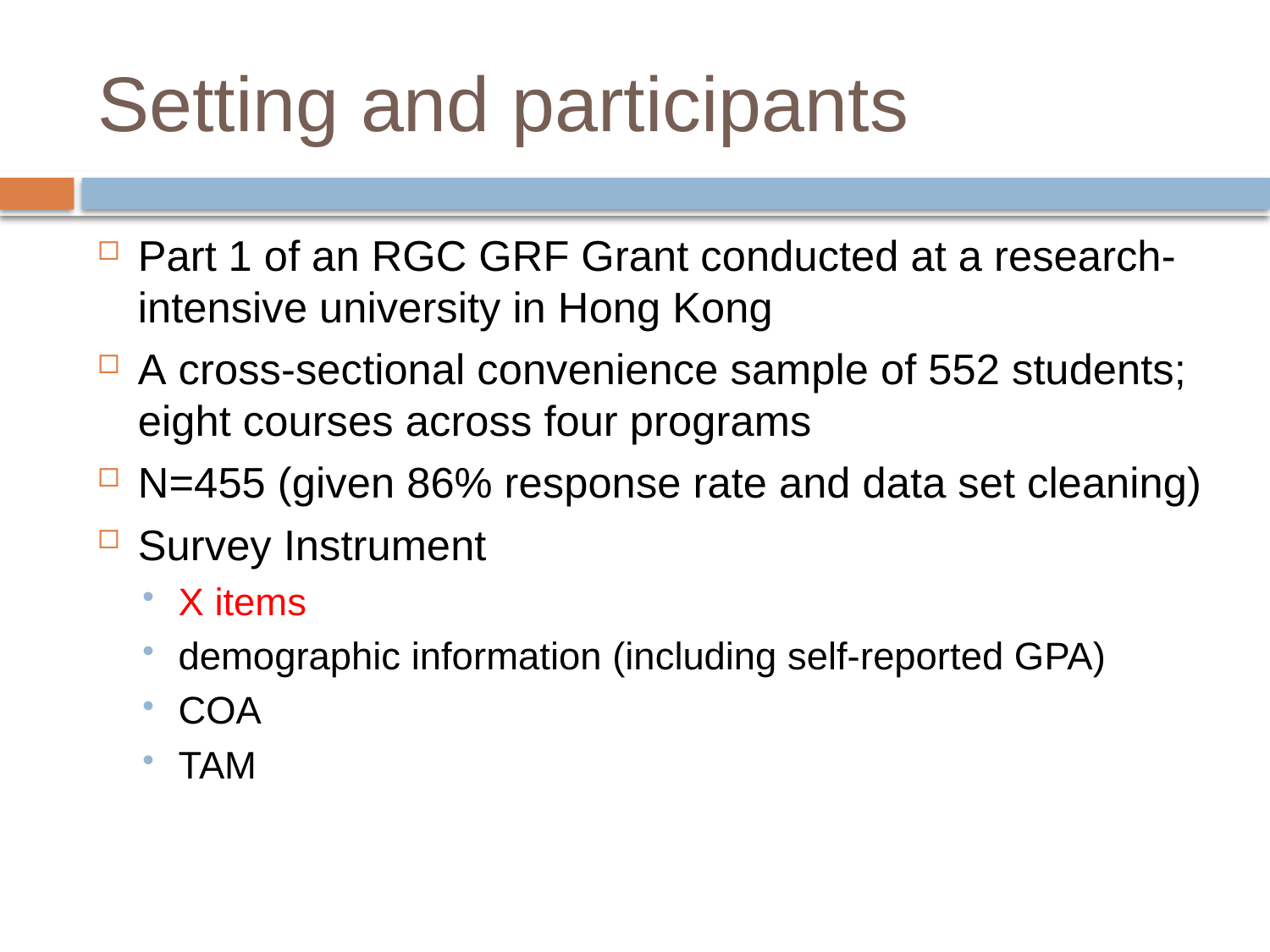

# Setting and participants
Part 1 of an RGC GRF Grant conducted at a research-intensive university in Hong Kong
A cross-sectional convenience sample of 552 students; eight courses across four programs
N=455 (given 86% response rate and data set cleaning)
Survey Instrument
X items
demographic information (including self-reported GPA)
COA
TAM